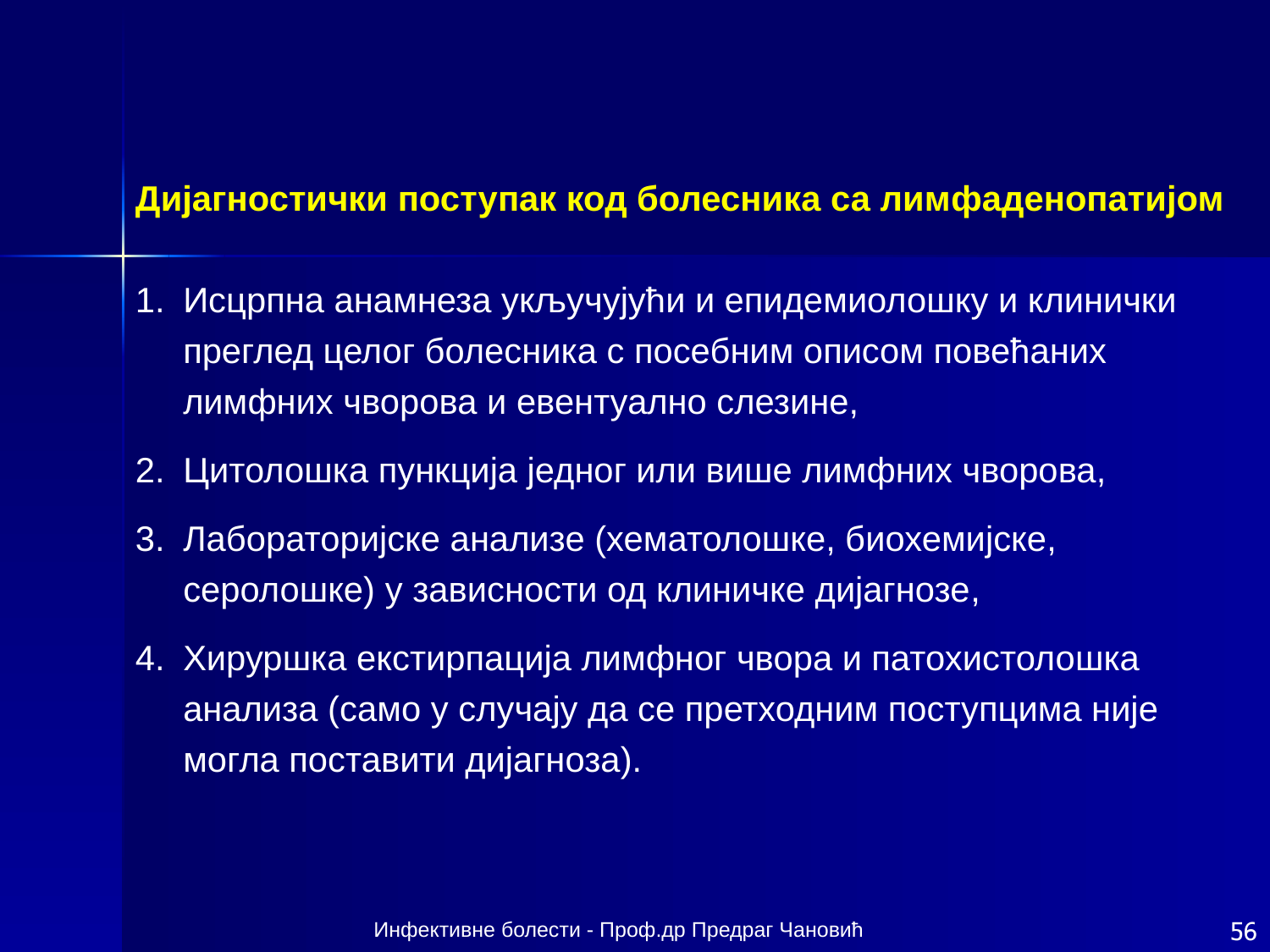

Дијагностички поступак код болесника са лимфаденопатијом

Исцрпна анамнеза укључујући и епидемиолошку и клинички преглед целог болесника с посебним описом повећаних лимфних чворова и евентуално слезине,
Цитолошка пункција једног или више лимфних чворова,
Лабораторијске анализе (хематолошке, биохемијске, серолошке) у зависности од клиничке дијагнозе,
Хируршка екстирпација лимфног чвора и патохистолошка анализа (само у случају да се претходним поступцима није могла поставити дијагноза).
Инфективне болести - Проф.др Предраг Чановић
56